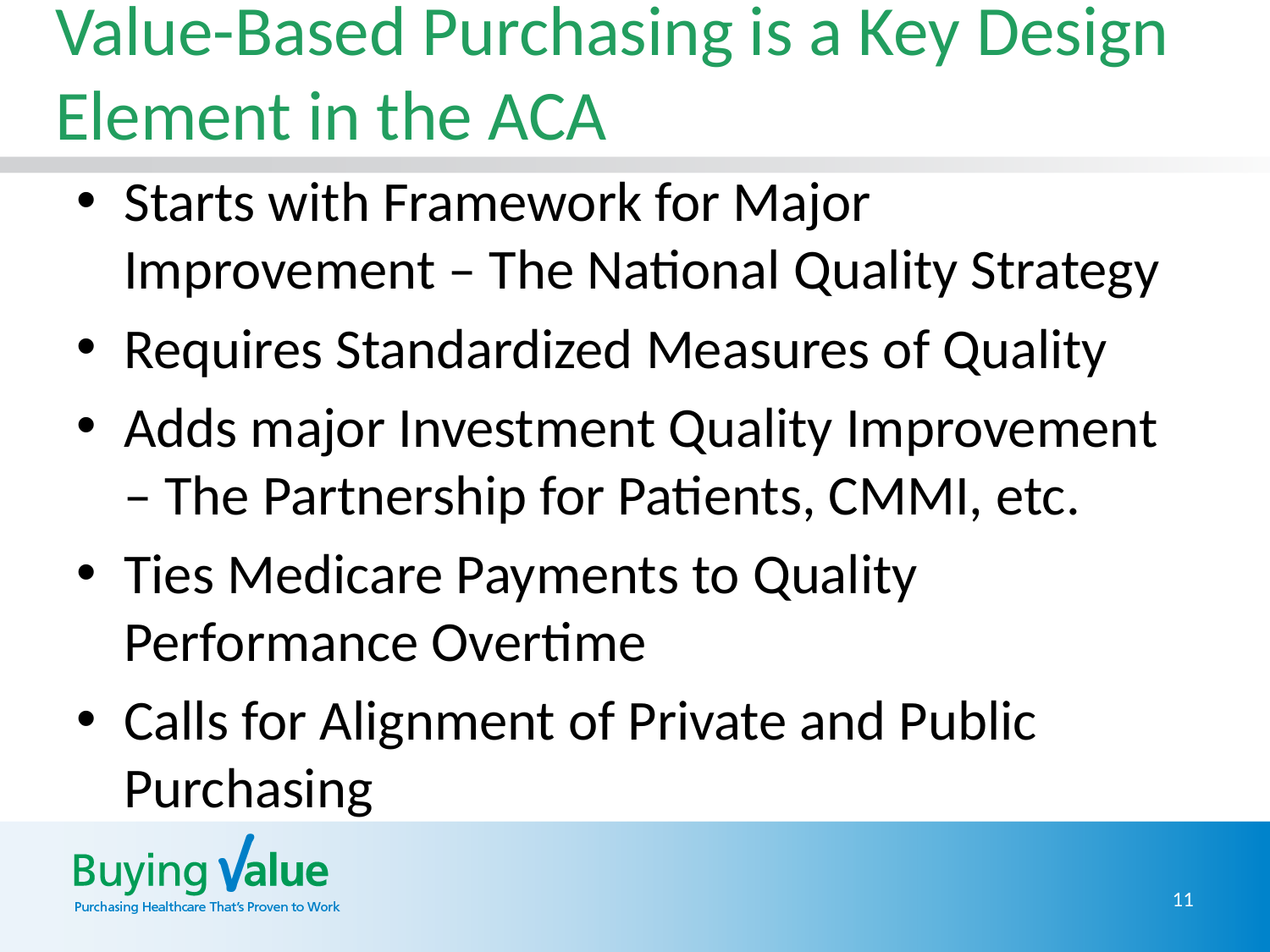

# Value-Based Purchasing is a Key Design Element in the ACA
Starts with Framework for Major Improvement – The National Quality Strategy
Requires Standardized Measures of Quality
Adds major Investment Quality Improvement – The Partnership for Patients, CMMI, etc.
Ties Medicare Payments to Quality Performance Overtime
Calls for Alignment of Private and Public Purchasing
11